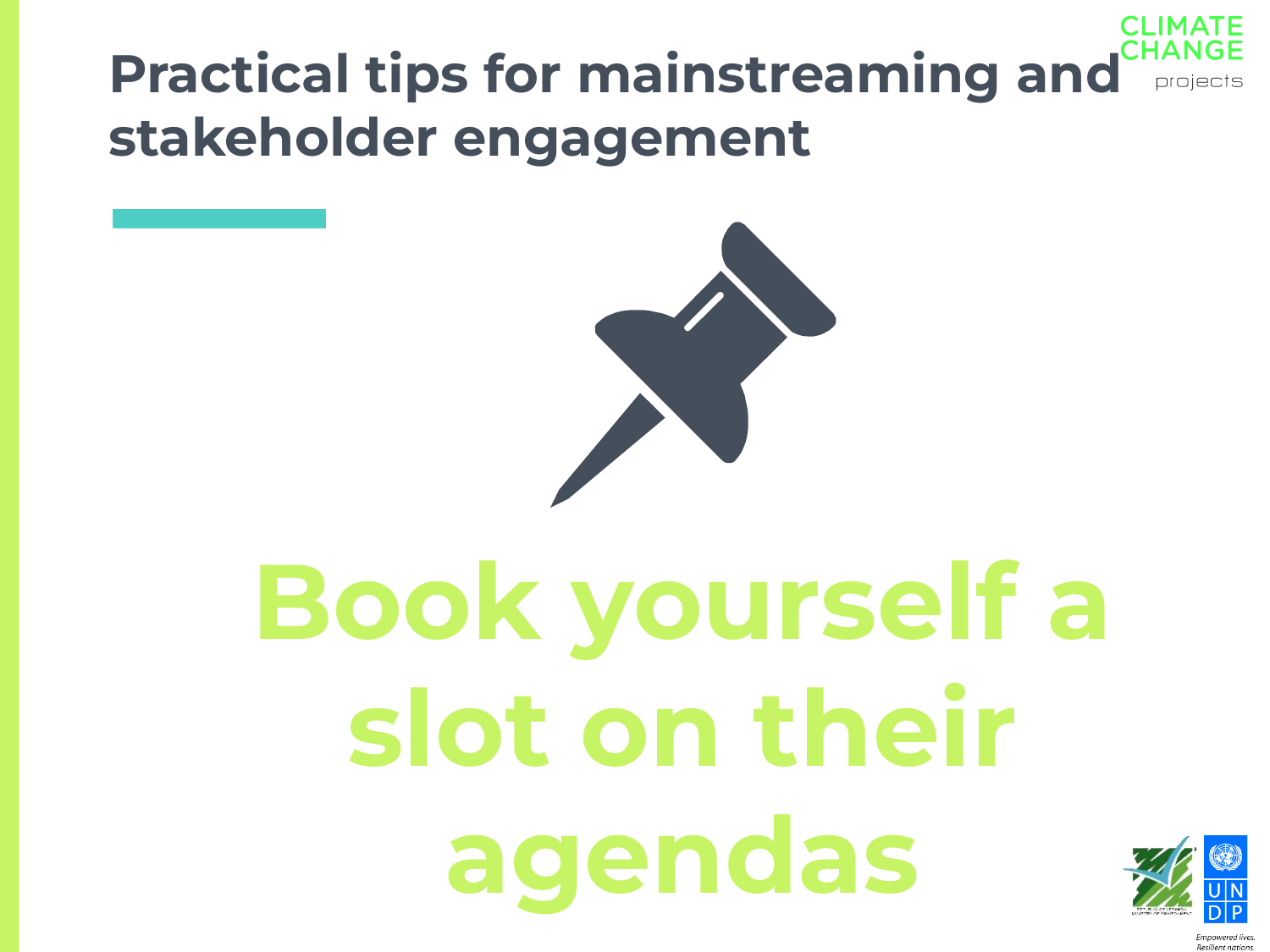

# Practical tips for mainstreaming and stakeholder engagement

Book yourself a slot on their agendas